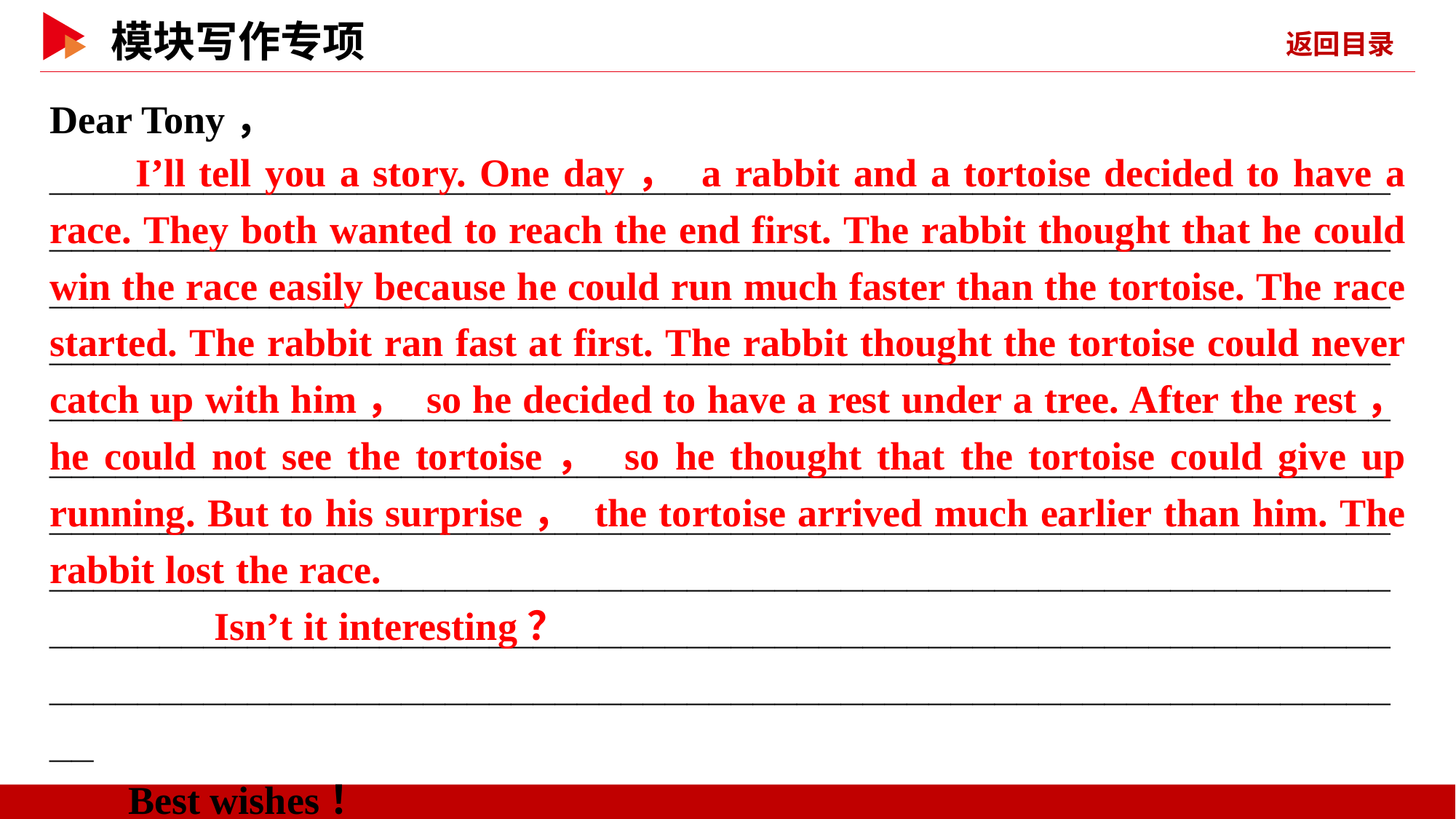

Dear Tony，
____________________________________________________________________________________________________________________________________________________________________________________________________________________________________________________________________________________________________________________________________________________________________________________________________________________________________________________________________________________________________________________________________________________________________________________________________________________________________
        Best wishes！
        Li Ming
I’ll tell you a story. One day， a rabbit and a tortoise decided to have a race. They both wanted to reach the end first. The rabbit thought that he could win the race easily because he could run much faster than the tortoise. The race started. The rabbit ran fast at first. The rabbit thought the tortoise could never catch up with him， so he decided to have a rest under a tree. After the rest， he could not see the tortoise， so he thought that the tortoise could give up running. But to his surprise， the tortoise arrived much earlier than him. The rabbit lost the race.
        Isn’t it interesting？